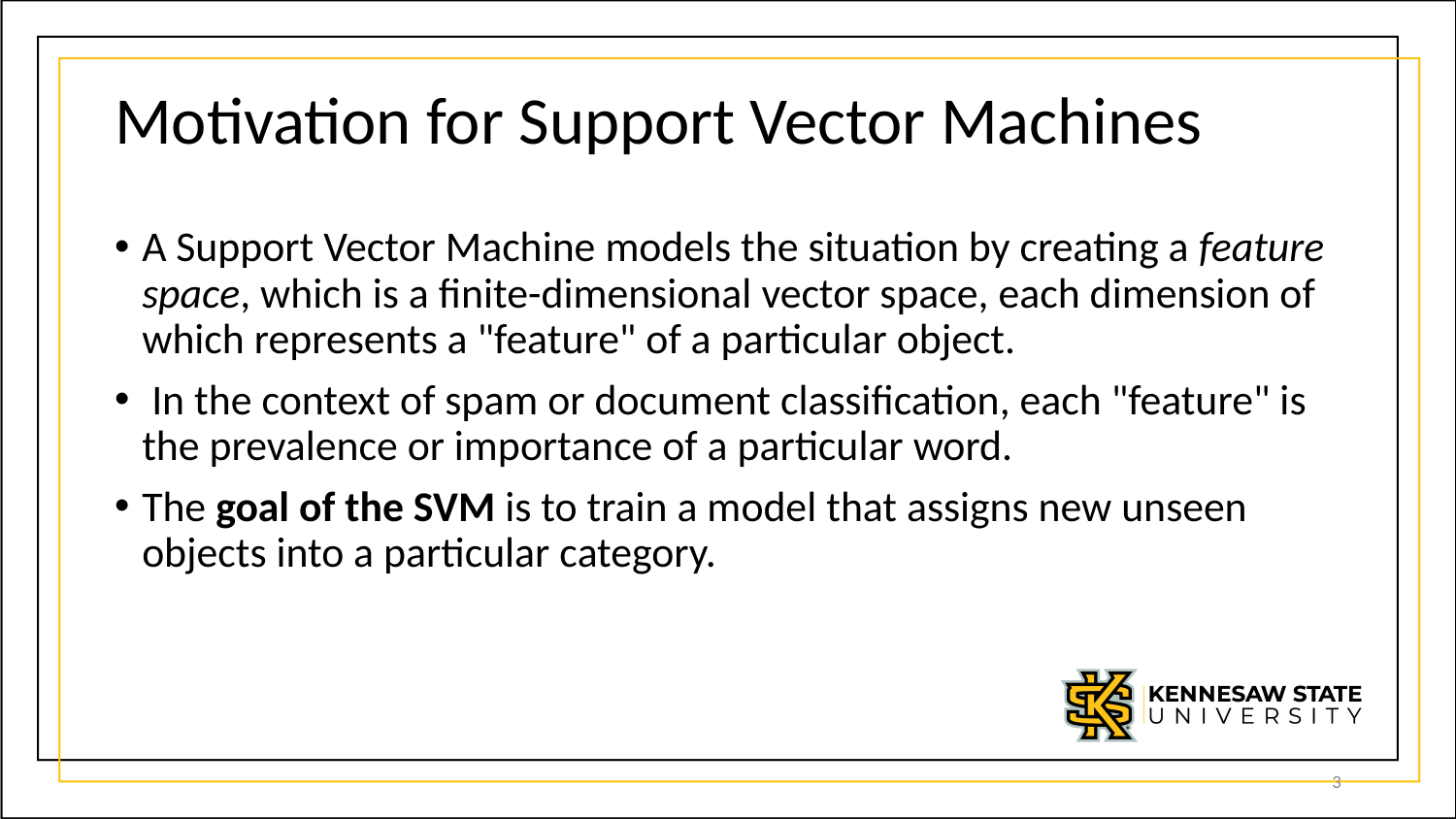

# Motivation for Support Vector Machines
A Support Vector Machine models the situation by creating a feature space, which is a finite-dimensional vector space, each dimension of which represents a "feature" of a particular object.
 In the context of spam or document classification, each "feature" is the prevalence or importance of a particular word.
The goal of the SVM is to train a model that assigns new unseen objects into a particular category.
3